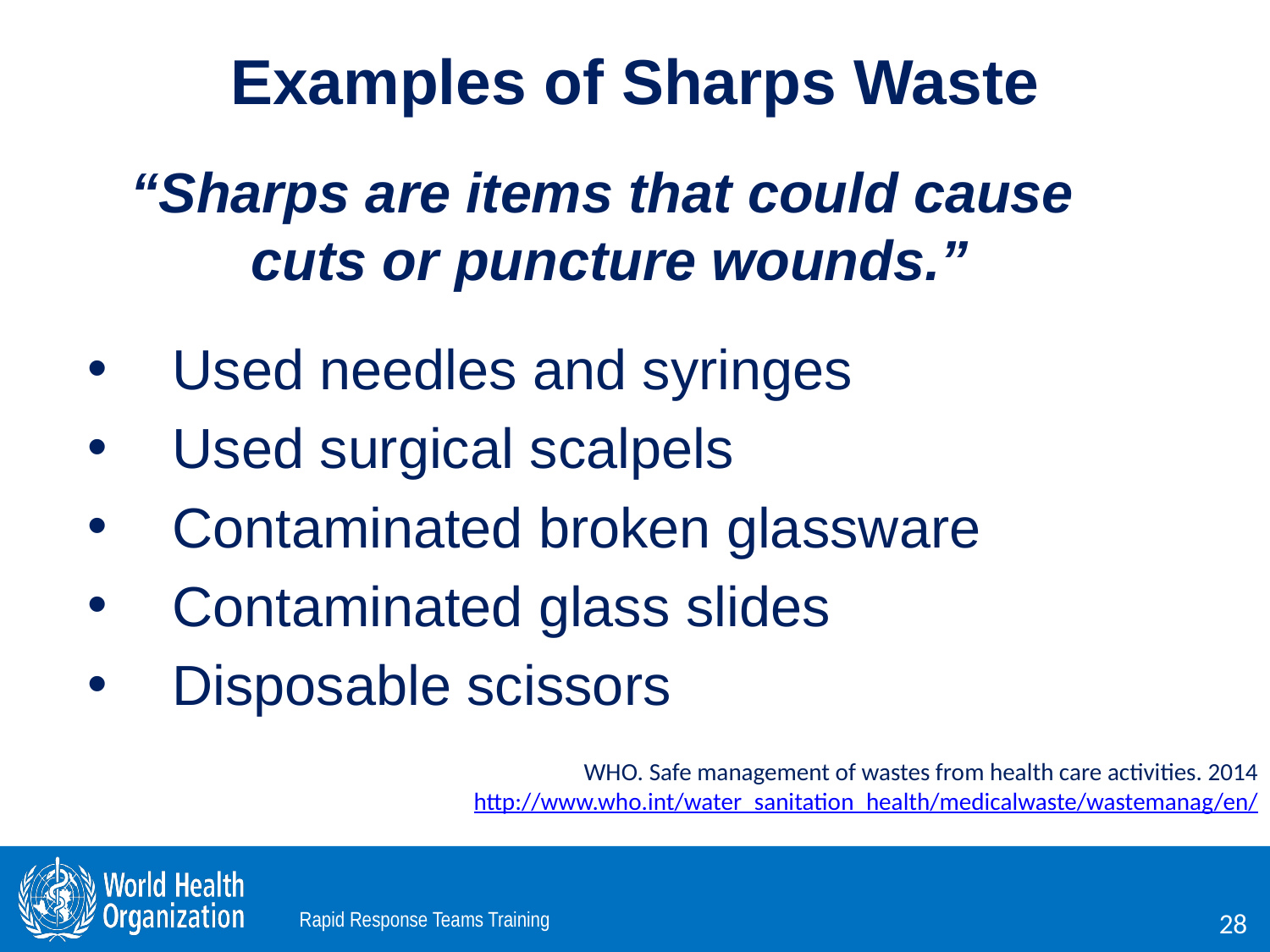

Examples of Sharps Waste
“Sharps are items that could cause
cuts or puncture wounds.”
Used needles and syringes
Used surgical scalpels
Contaminated broken glassware
Contaminated glass slides
Disposable scissors
WHO. Safe management of wastes from health care activities. 2014. http://www.who.int/water_sanitation_health/medicalwaste/wastemanag/en/.